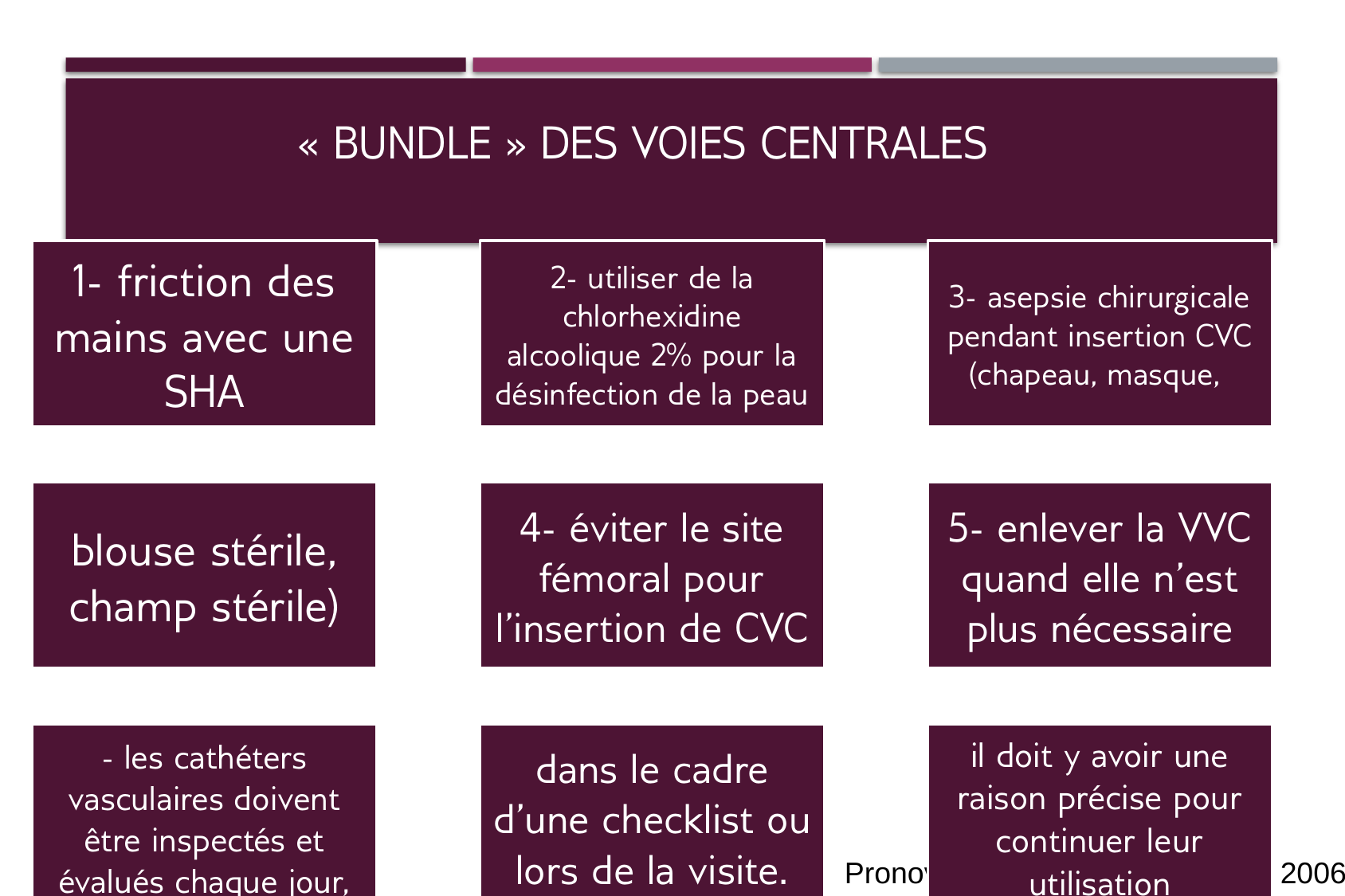

# « Bundle » des Voies Centrales
1- friction des mains avec une SHA
2- utiliser de la chlorhexidine alcoolique 2% pour la désinfection de la peau
3- asepsie chirurgicale pendant insertion CVC (chapeau, masque,
blouse stérile, champ stérile)
4- éviter le site fémoral pour l’insertion de CVC
5- enlever la VVC quand elle n’est plus nécessaire
- les cathéters vasculaires doivent être inspectés et évalués chaque jour,
dans le cadre d’une checklist ou lors de la visite.
Pronovost P. et al. N Engl J Med 2006